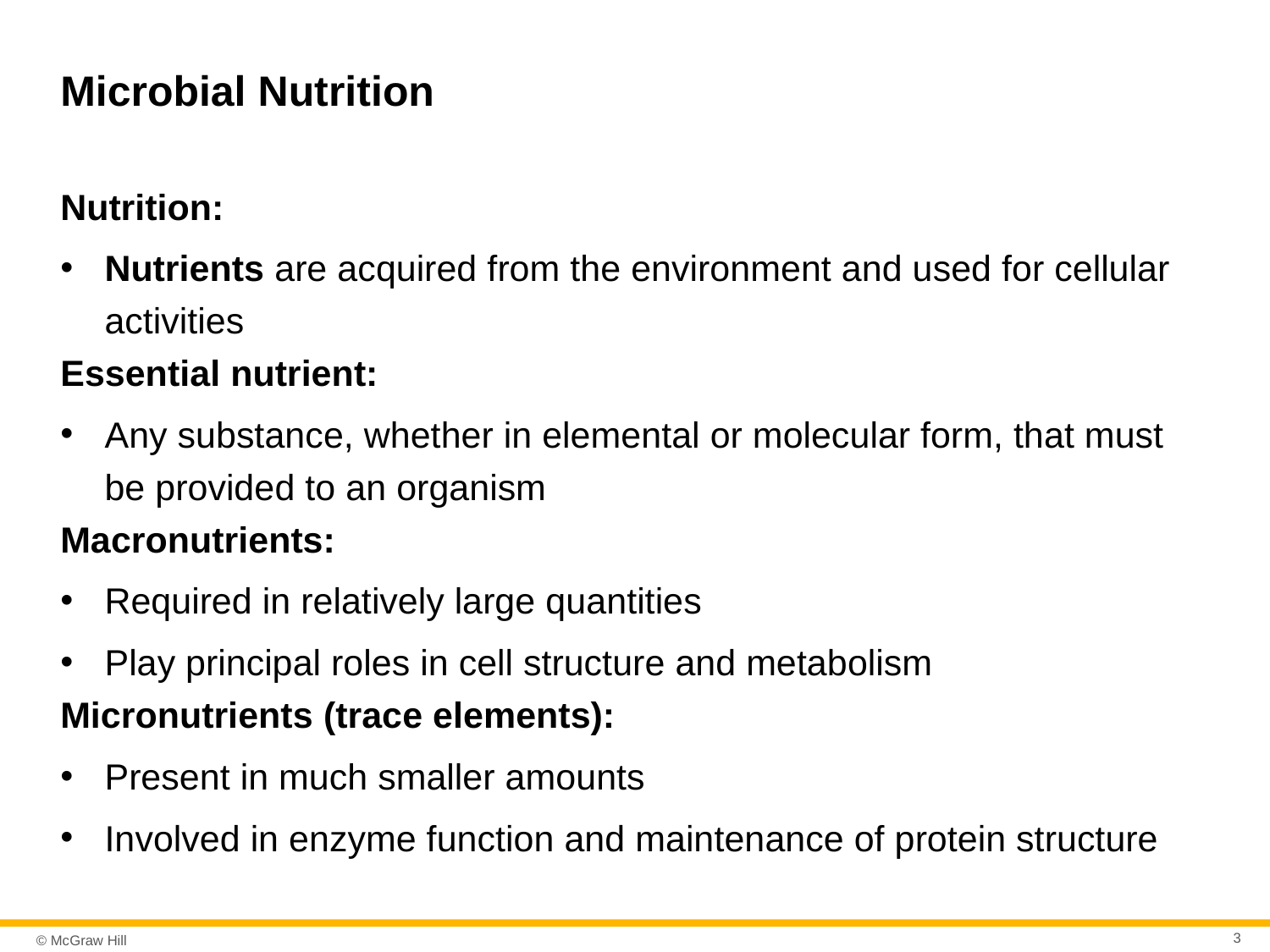

# Microbial Nutrition
Nutrition:
Nutrients are acquired from the environment and used for cellular activities
Essential nutrient:
Any substance, whether in elemental or molecular form, that must be provided to an organism
Macronutrients:
Required in relatively large quantities
Play principal roles in cell structure and metabolism
Micronutrients (trace elements):
Present in much smaller amounts
Involved in enzyme function and maintenance of protein structure